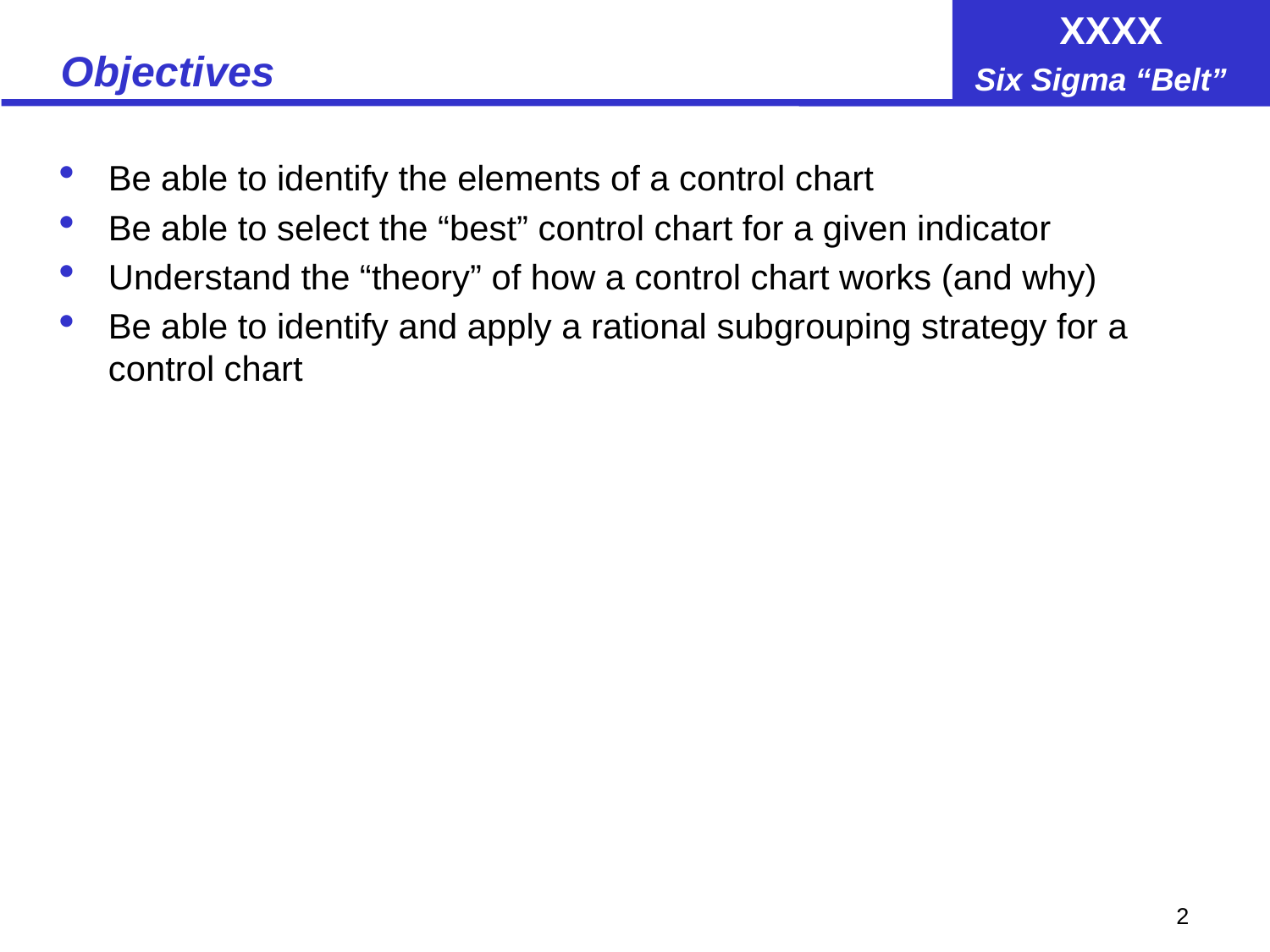

# Objectives
Be able to identify the elements of a control chart
Be able to select the “best” control chart for a given indicator
Understand the “theory” of how a control chart works (and why)
Be able to identify and apply a rational subgrouping strategy for a control chart